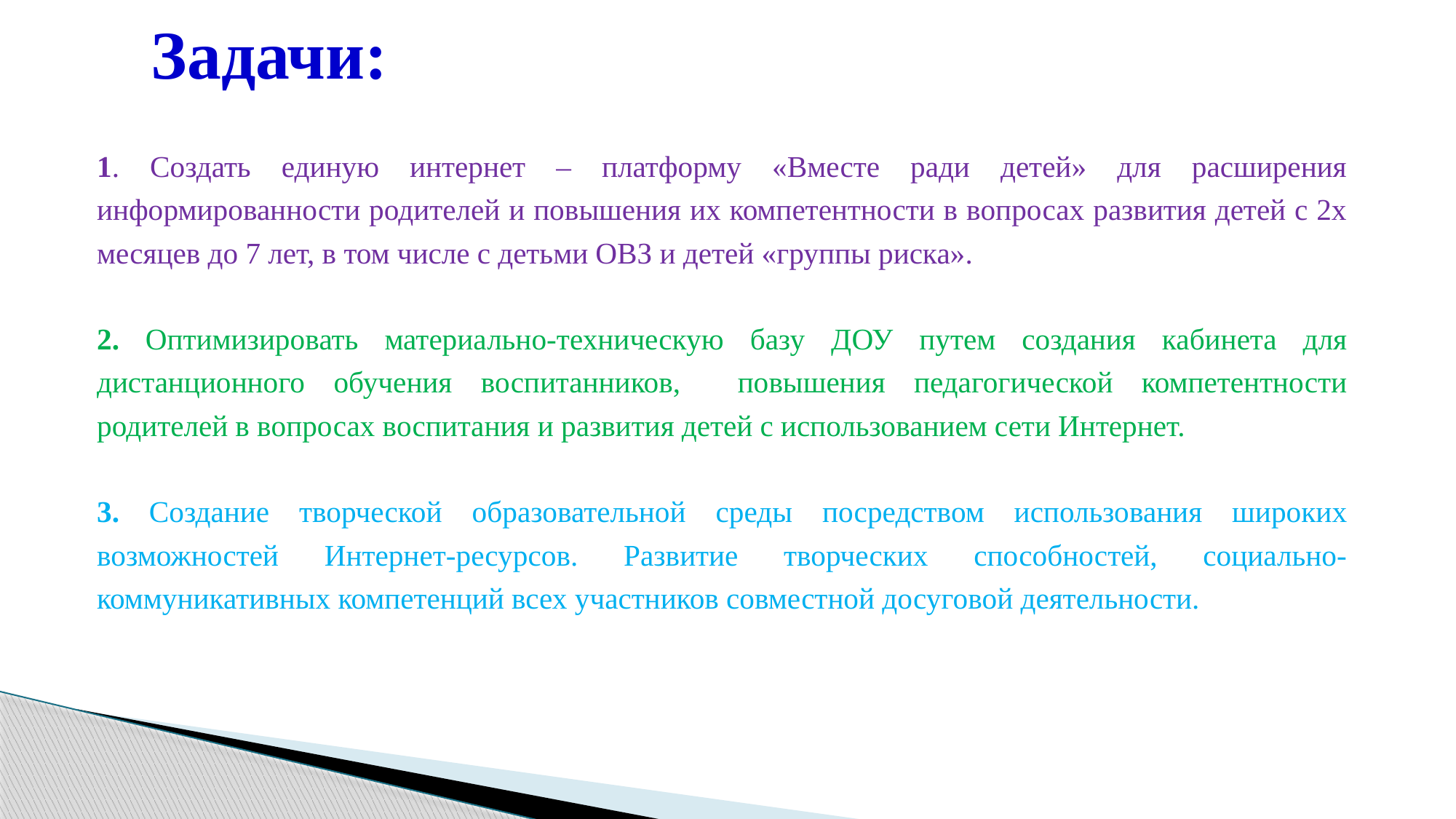

# Задачи:
1. Создать единую интернет – платформу «Вместе ради детей» для расширения информированности родителей и повышения их компетентности в вопросах развития детей с 2х месяцев до 7 лет, в том числе с детьми ОВЗ и детей «группы риска».

2. Оптимизировать материально-техническую базу ДОУ путем создания кабинета для дистанционного обучения воспитанников,  повышения педагогической компетентности родителей в вопросах воспитания и развития детей с использованием сети Интернет.

3. Создание творческой образовательной среды посредством использования широких возможностей Интернет-ресурсов. Развитие творческих способностей, социально-коммуникативных компетенций всех участников совместной досуговой деятельности.